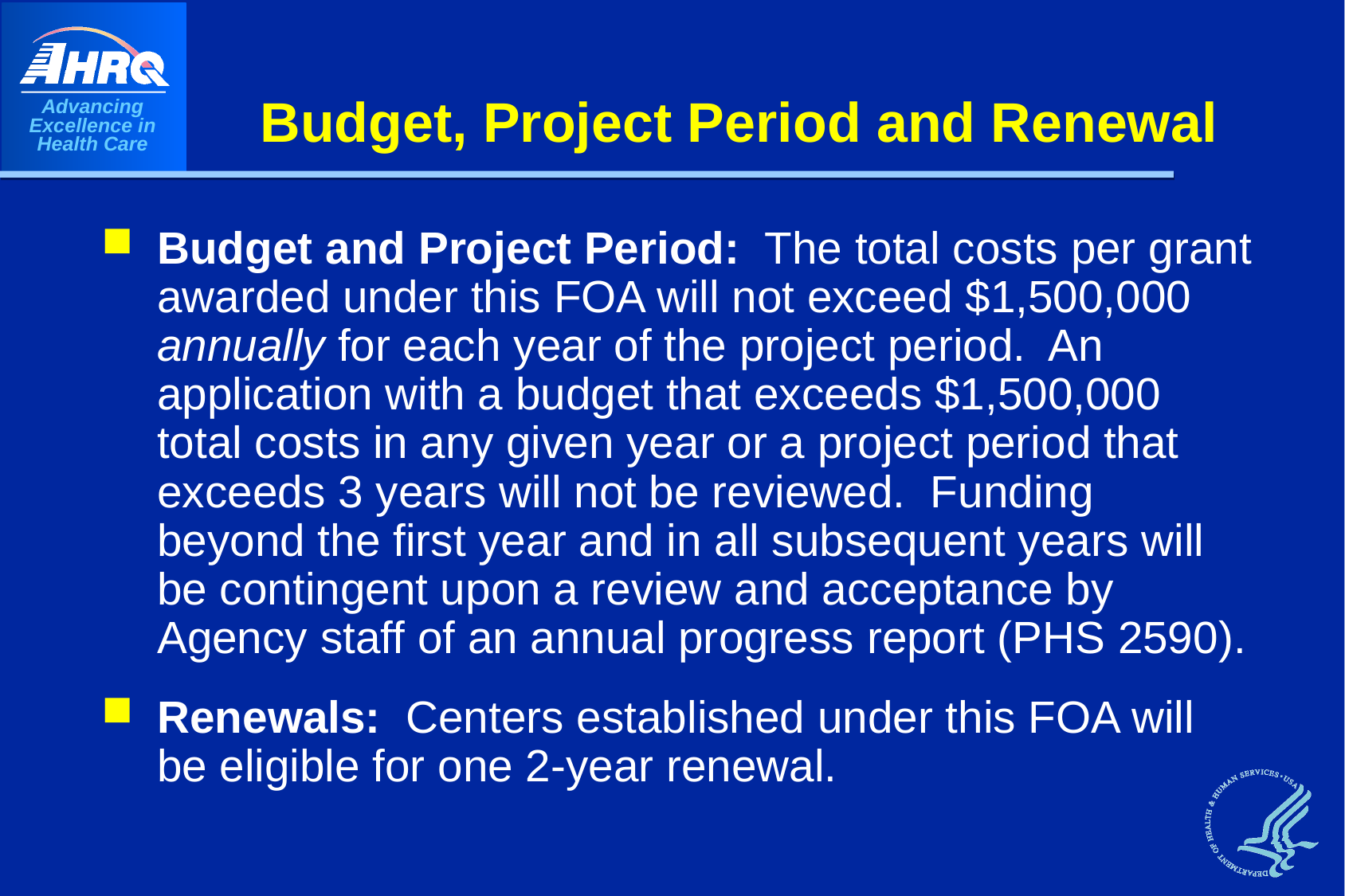

# Budget, Project Period and Renewal
Budget and Project Period:  The total costs per grant awarded under this FOA will not exceed $1,500,000 annually for each year of the project period.  An application with a budget that exceeds $1,500,000 total costs in any given year or a project period that exceeds 3 years will not be reviewed.  Funding beyond the first year and in all subsequent years will be contingent upon a review and acceptance by Agency staff of an annual progress report (PHS 2590).

Renewals:  Centers established under this FOA will be eligible for one 2-year renewal.